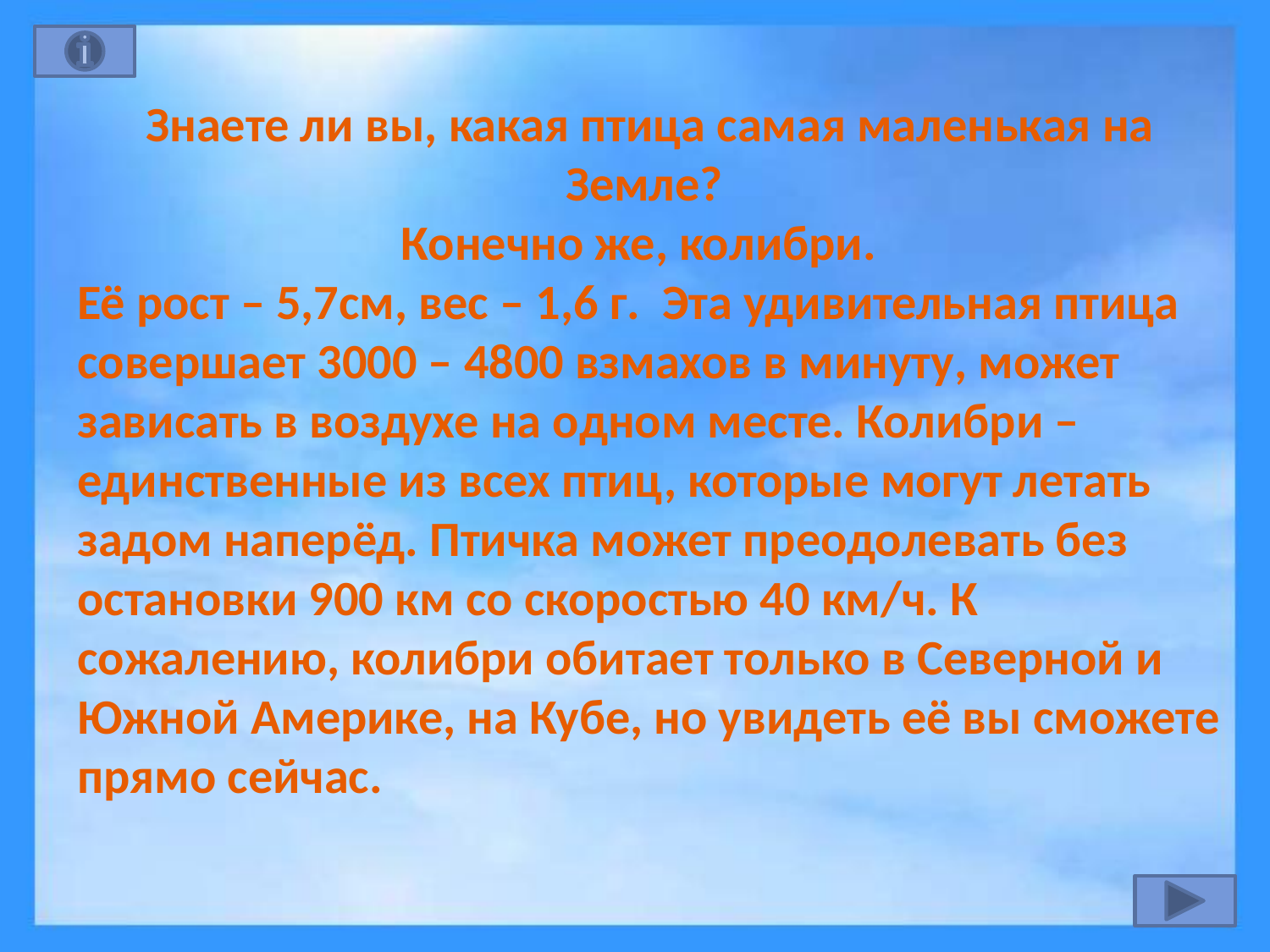

Знаете ли вы, какая птица самая маленькая на Земле?
Конечно же, колибри.
Её рост – 5,7см, вес – 1,6 г.  Эта удивительная птица совершает 3000 – 4800 взмахов в минуту, может зависать в воздухе на одном месте. Колибри – единственные из всех птиц, которые могут летать задом наперёд. Птичка может преодолевать без остановки 900 км со скоростью 40 км/ч. К сожалению, колибри обитает только в Северной и Южной Америке, на Кубе, но увидеть её вы сможете прямо сейчас.